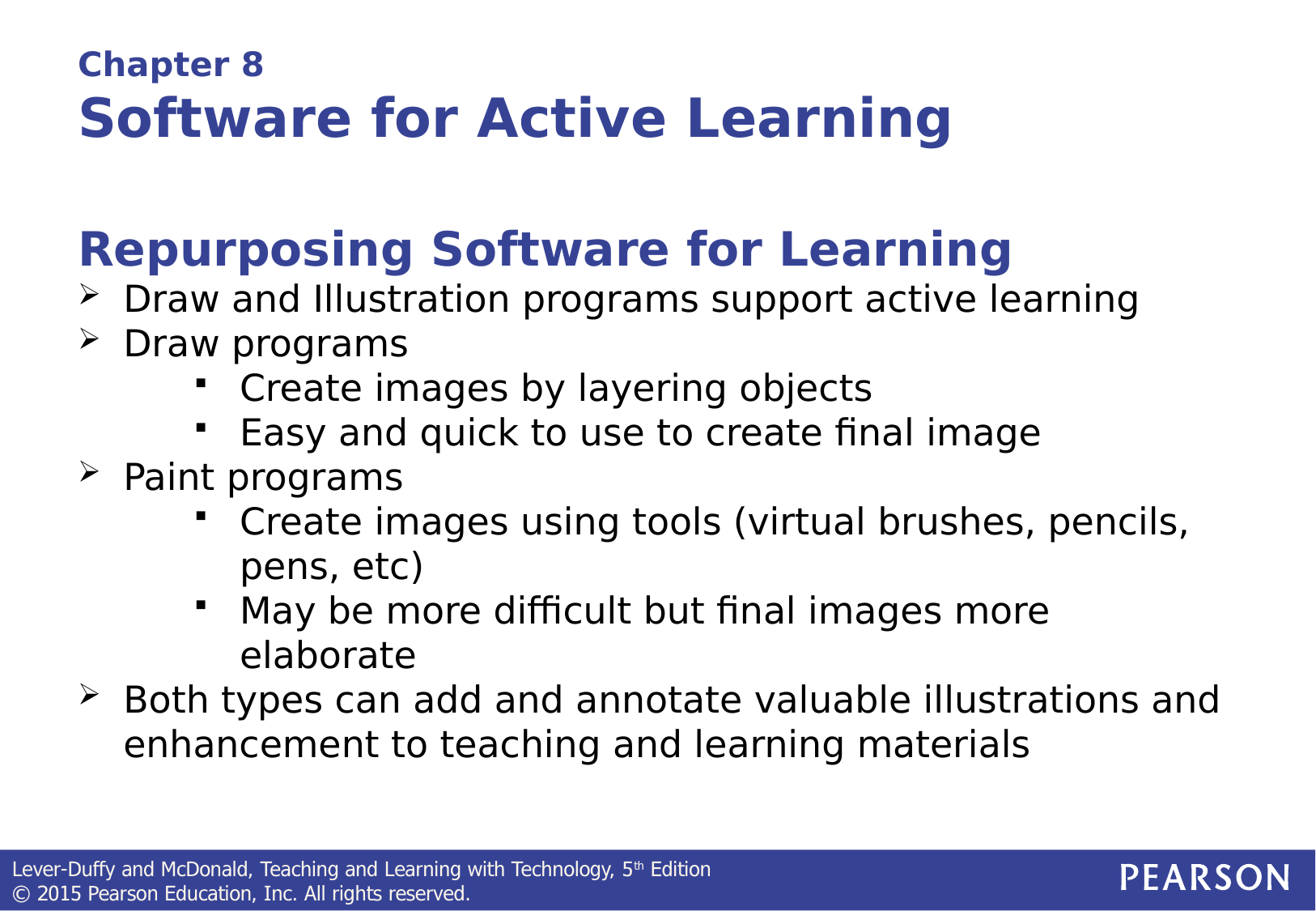

# Chapter 8 Software for Active Learning
Repurposing Software for Learning
Draw and Illustration programs support active learning
Draw programs
Create images by layering objects
Easy and quick to use to create final image
Paint programs
Create images using tools (virtual brushes, pencils, pens, etc)
May be more difficult but final images more elaborate
Both types can add and annotate valuable illustrations and enhancement to teaching and learning materials